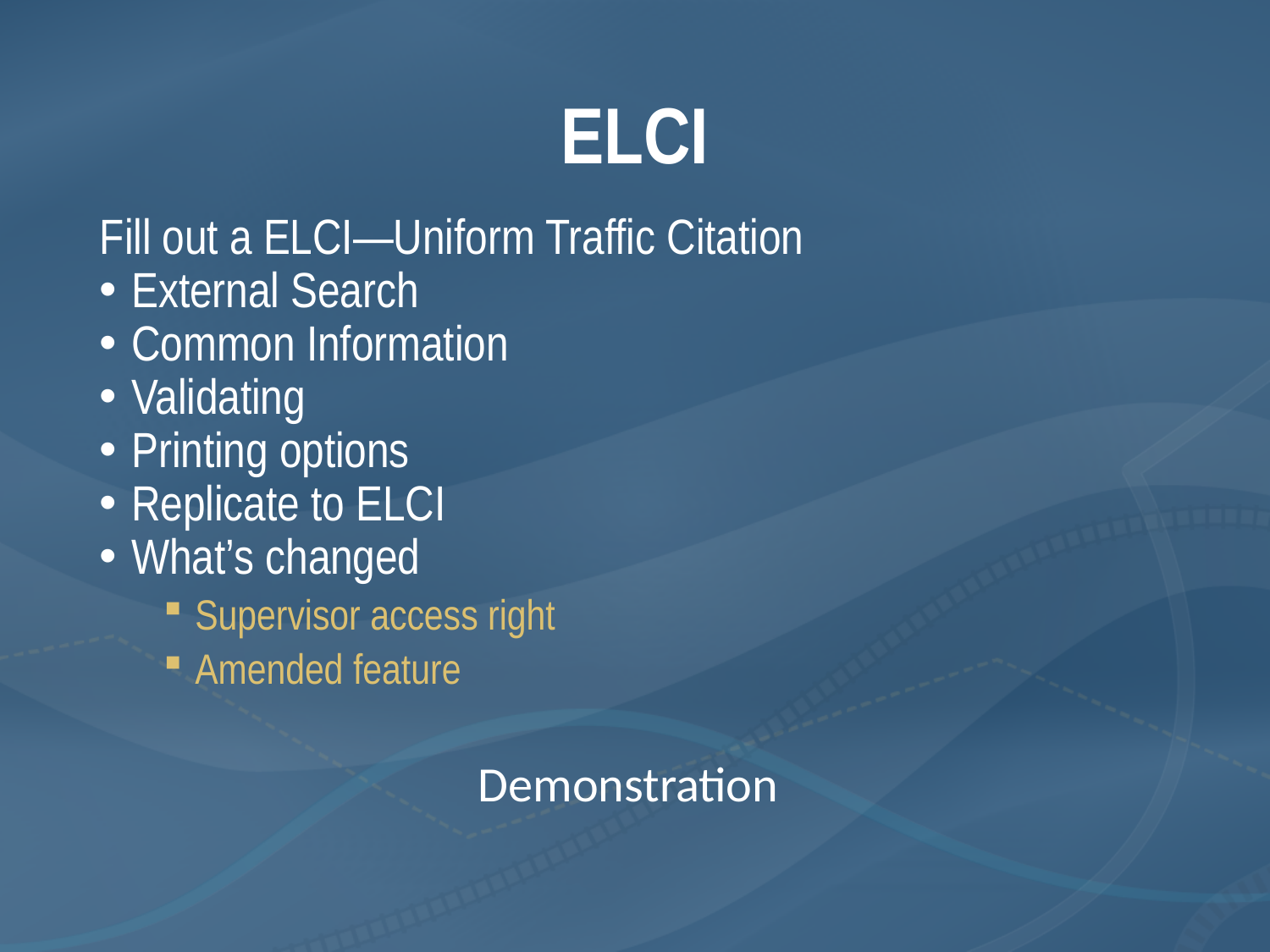

# ELCI
Fill out a ELCI—Uniform Traffic Citation
External Search
Common Information
Validating
Printing options
Replicate to ELCI
What’s changed
Supervisor access right
Amended feature

Demonstration